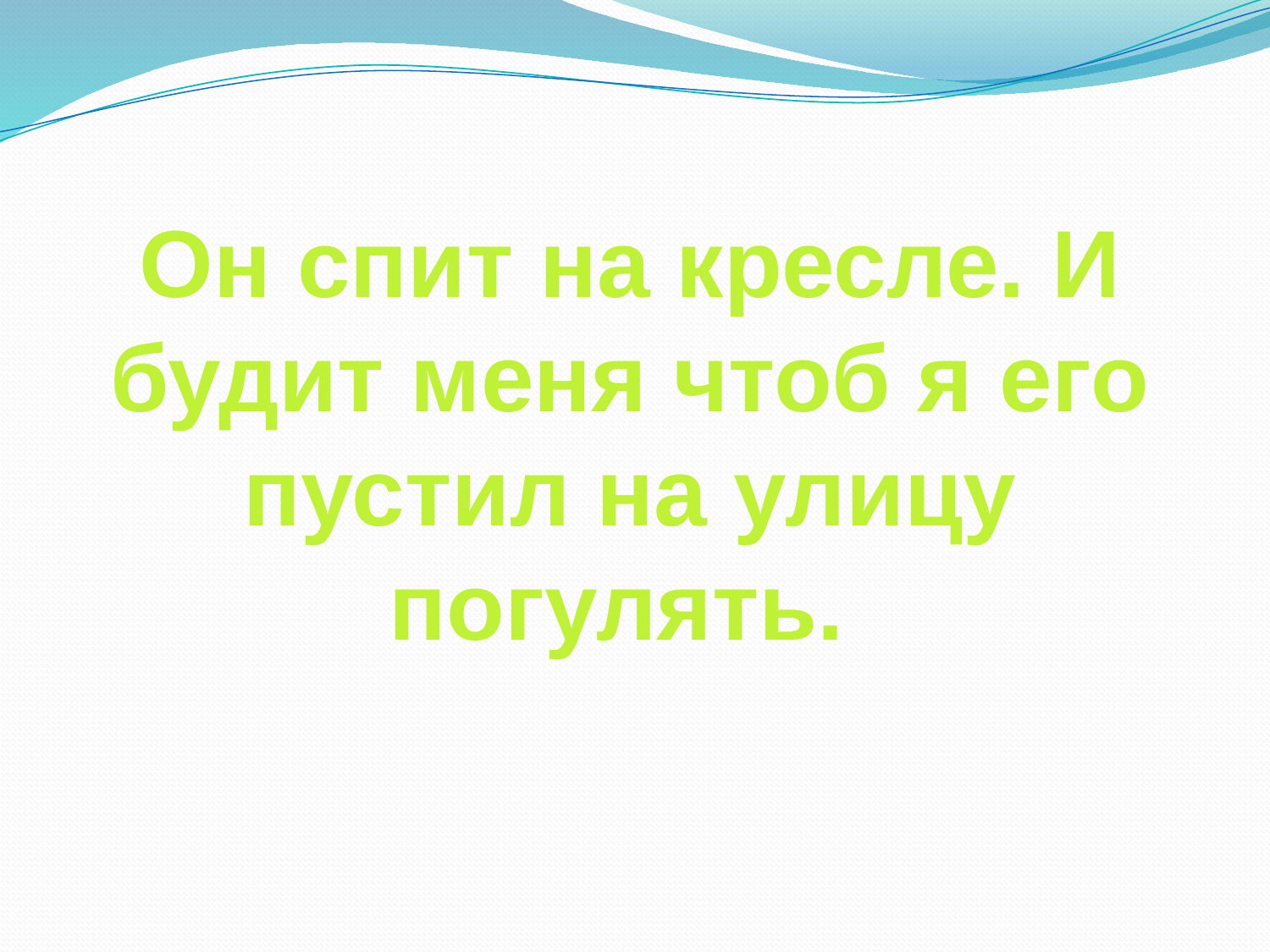

Он спит на кресле. И будит меня чтоб я его пустил на улицу
погулять.